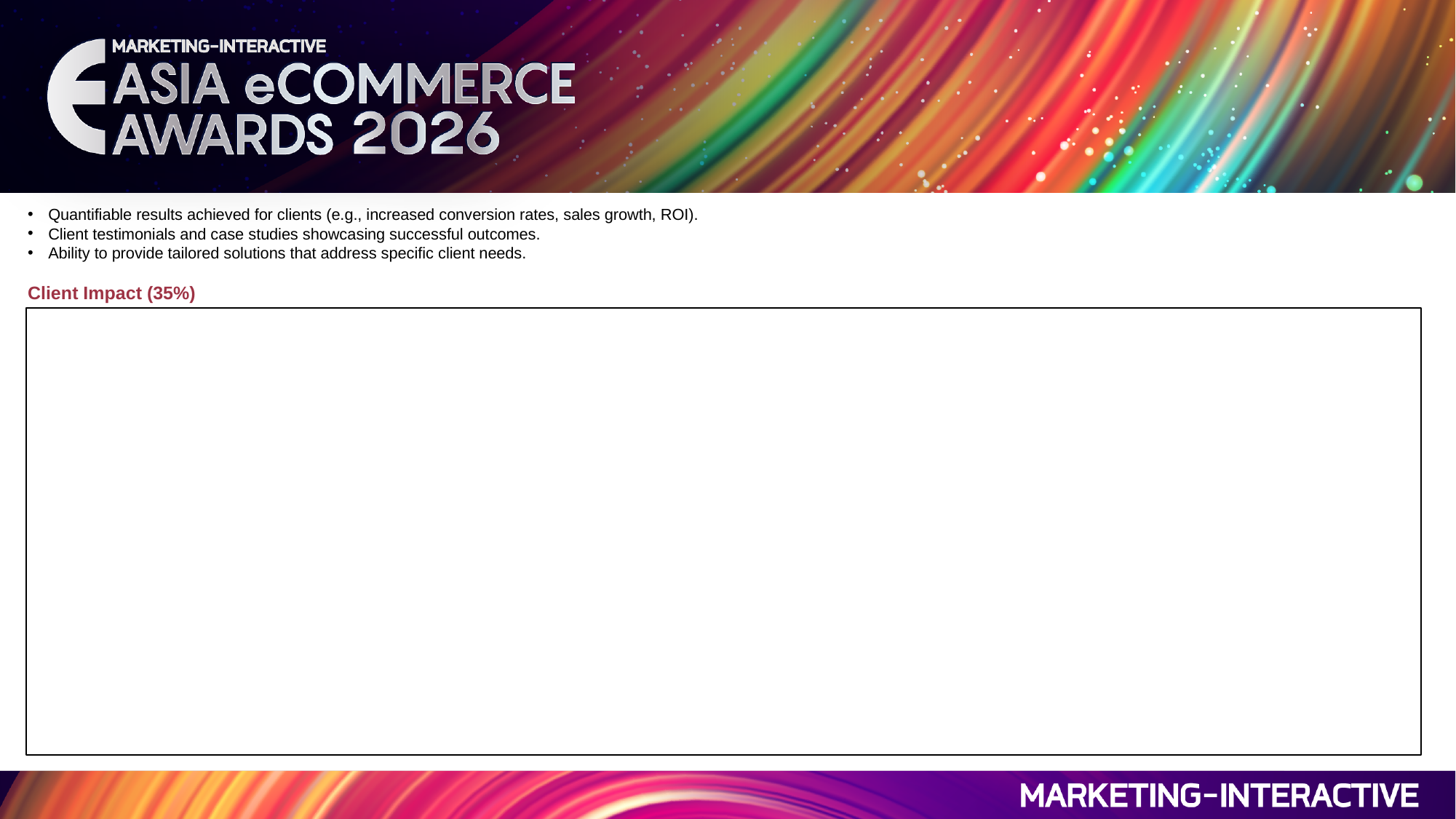

Quantifiable results achieved for clients (e.g., increased conversion rates, sales growth, ROI).
Client testimonials and case studies showcasing successful outcomes.
Ability to provide tailored solutions that address specific client needs.
Client Impact (35%)